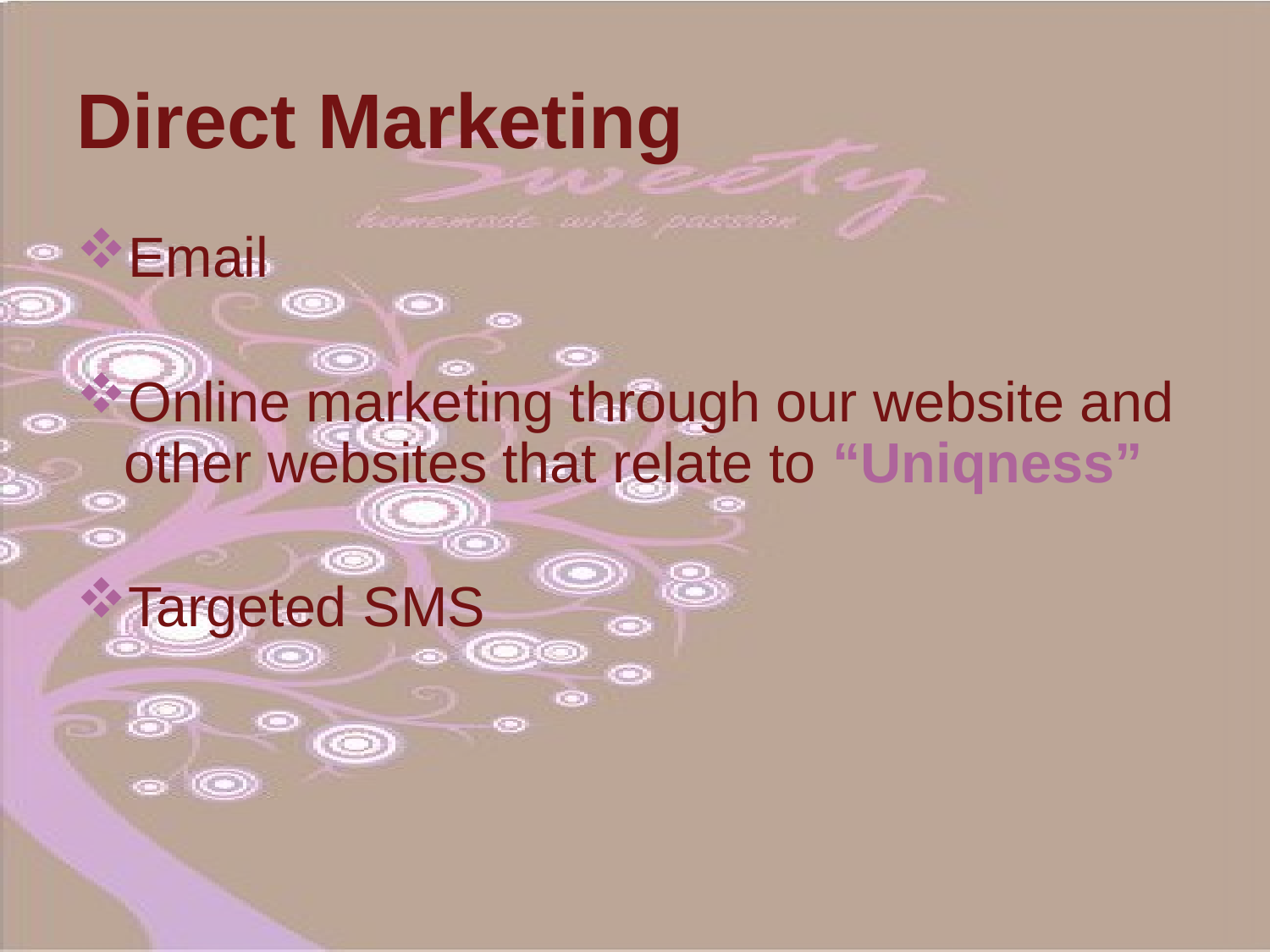

# Direct Marketing
Email

Online marketing through our website and other websites that relate to “Uniqness”

Targeted SMS